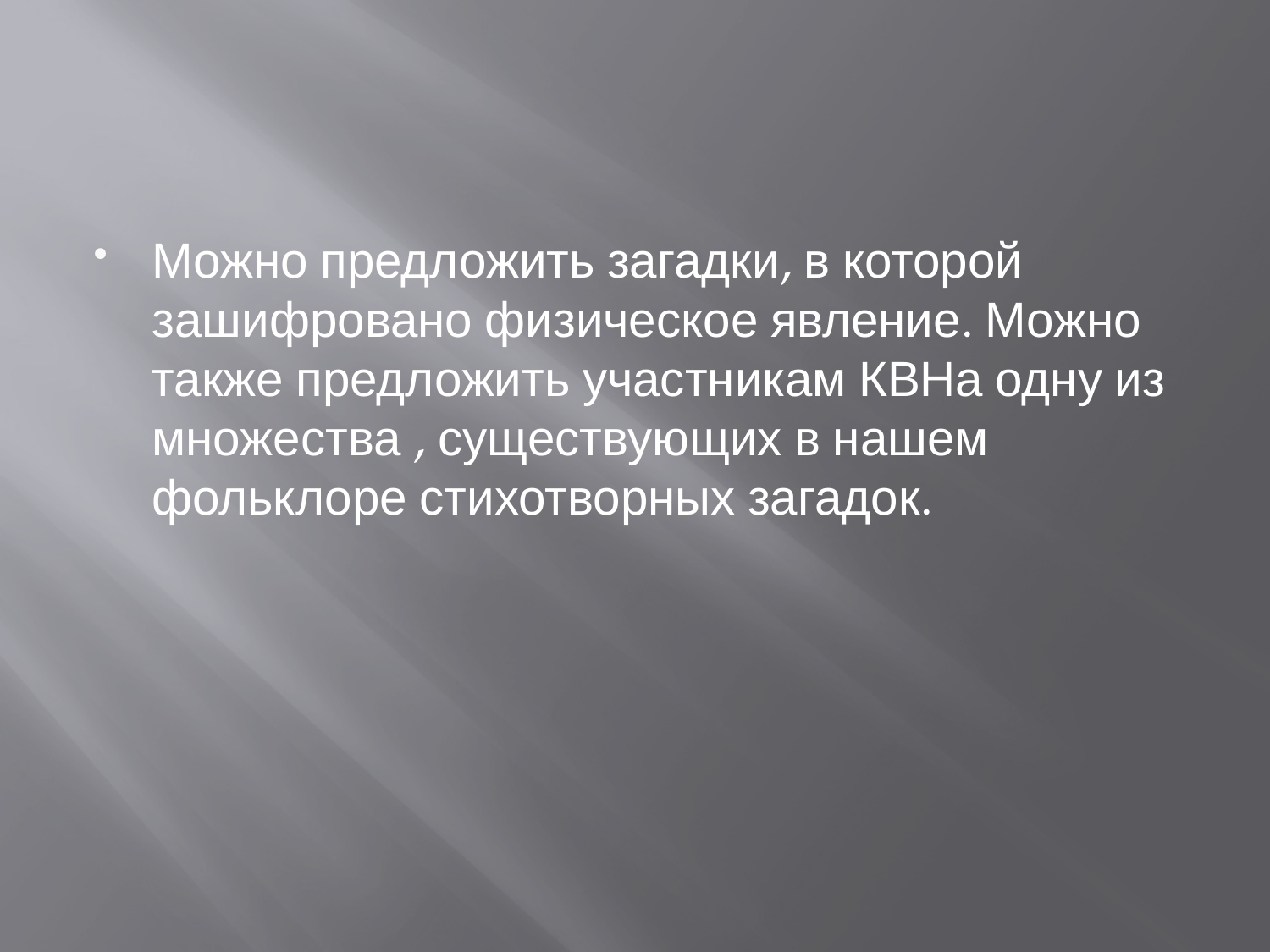

Можно предложить загадки, в которой зашифровано физическое явление. Можно также предложить участникам КВНа одну из множества , существующих в нашем фольклоре стихотворных загадок.